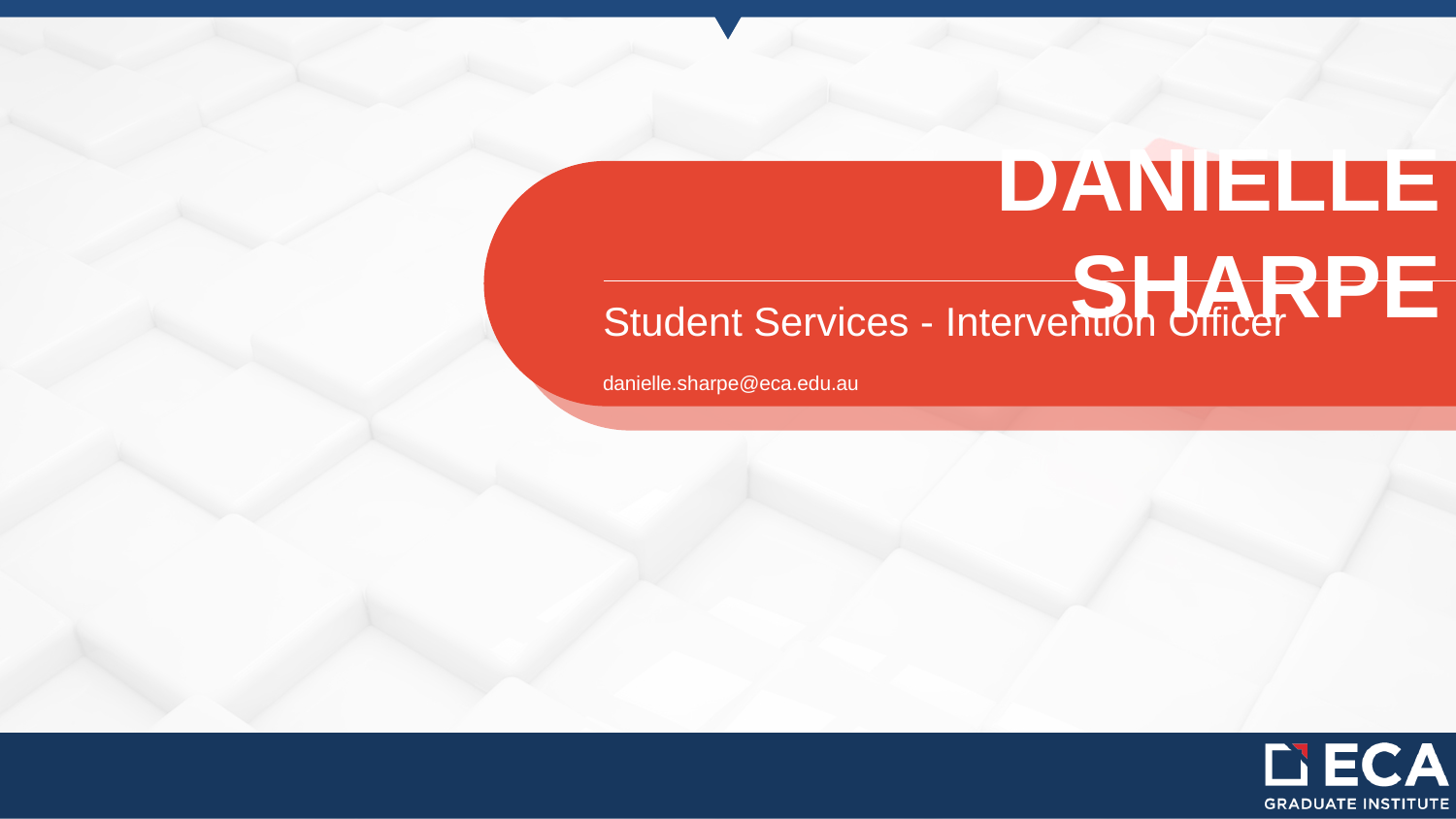

DANIELLE SHARPE
Student Services - Intervention Officer
danielle.sharpe@eca.edu.au